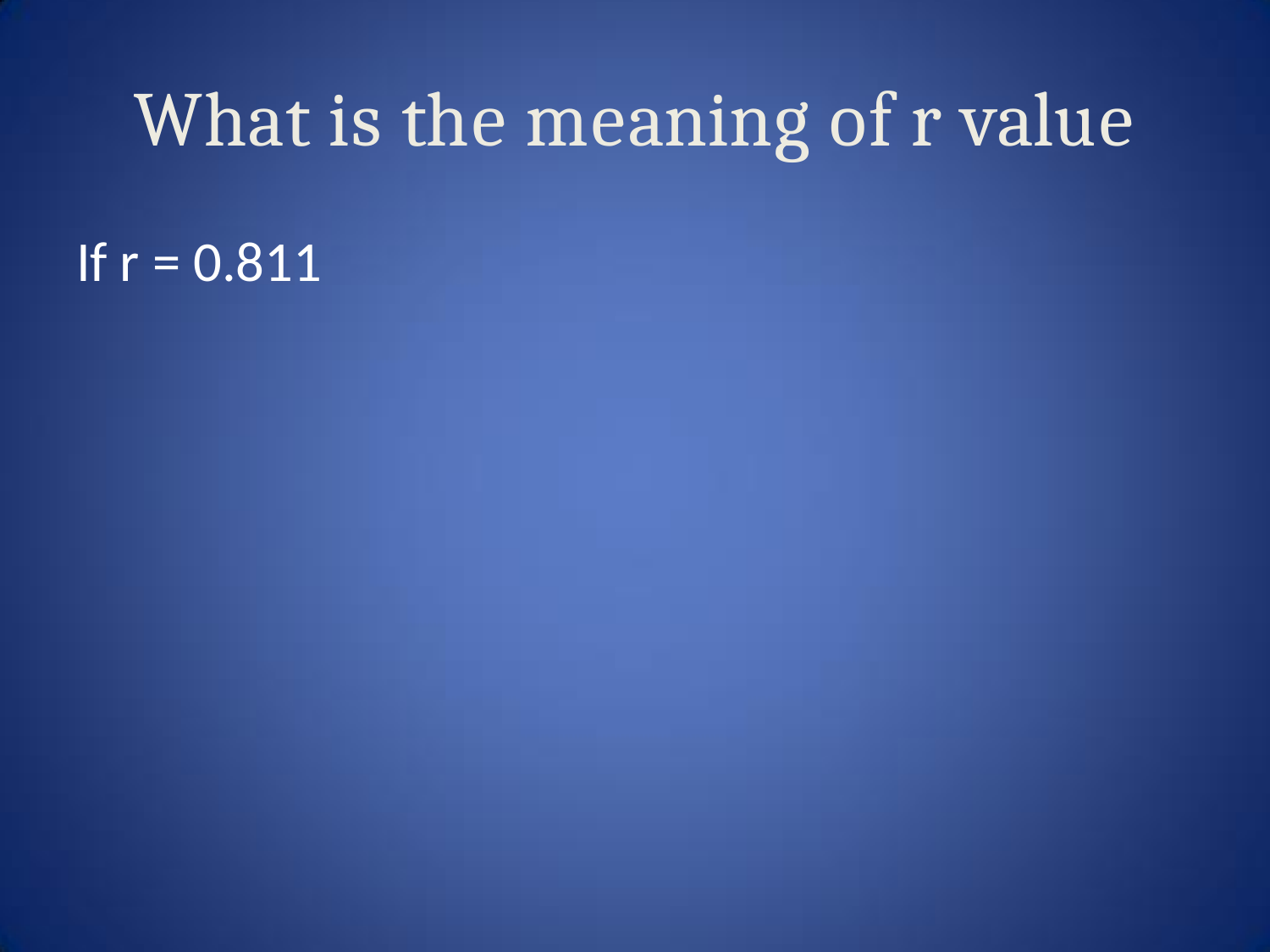

# What is the meaning of r value
If r = 0.811